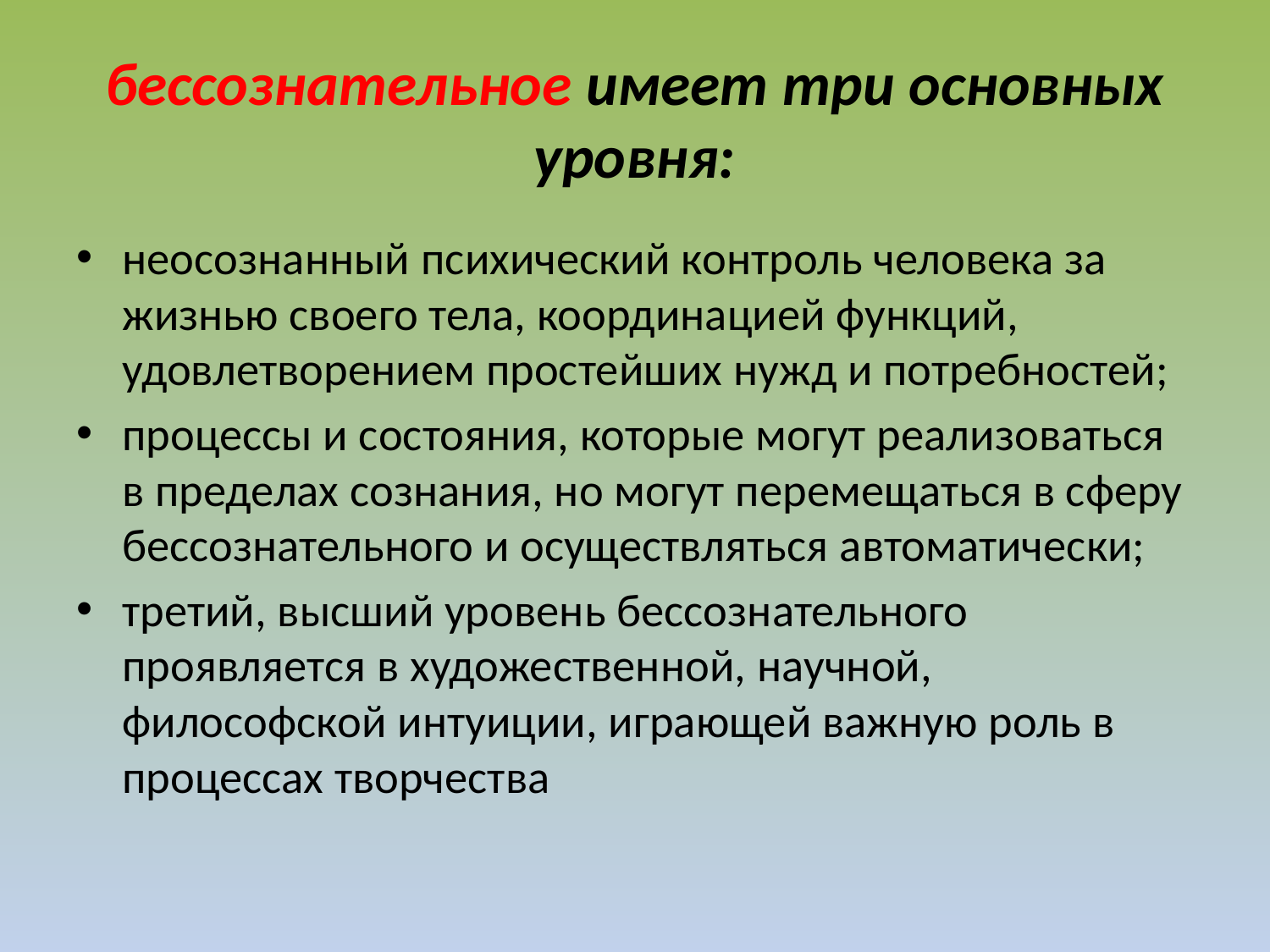

# бессознательное имеет три основных уровня:
неосознанный психический контроль человека за жизнью своего тела, координацией функций, удовлетворением простейших нужд и потребностей;
процессы и состояния, которые могут реализоваться в пределах сознания, но могут перемещаться в сферу бессознательного и осуществляться автоматически;
третий, высший уровень бессознательного проявляется в художественной, научной, философской интуиции, играющей важную роль в процессах творчества